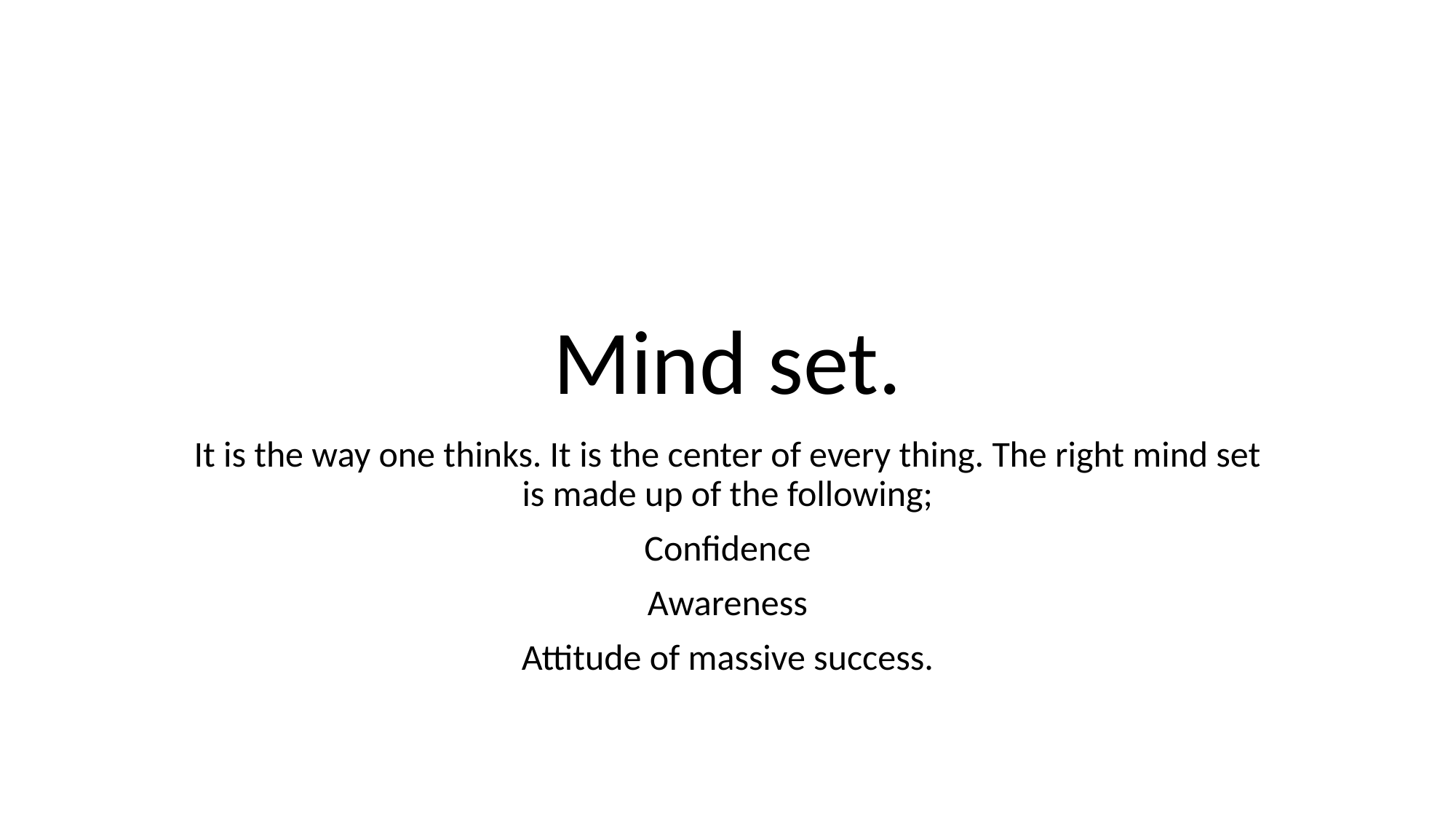

# Mind set.
It is the way one thinks. It is the center of every thing. The right mind set is made up of the following;
Confidence
Awareness
Attitude of massive success.